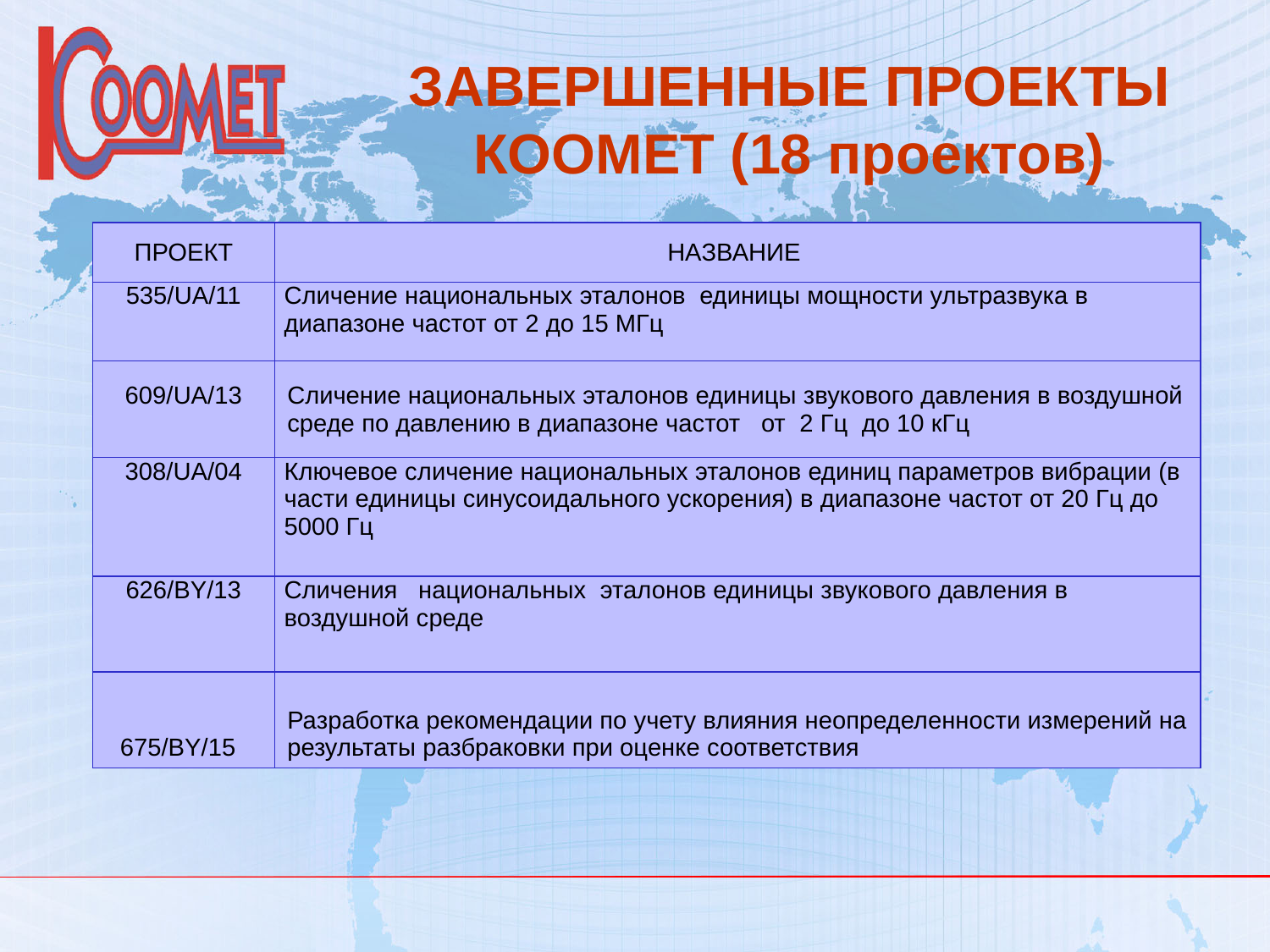

# ЗАВЕРШЕННЫЕ ПРОЕКТЫ КООМЕТ (18 проектов)
| ПРОЕКТ | НАЗВАНИЕ |
| --- | --- |
| 535/UA/11 | Сличение национальных эталонов единицы мощности ультразвука в диапазоне частот от 2 до 15 МГц |
| 609/UA/13 | Сличение национальных эталонов единицы звукового давления в воздушной среде по давлению в диапазоне частот от 2 Гц до 10 кГц |
| 308/UA/04 | Ключевое сличение национальных эталонов единиц параметров вибрации (в части единицы синусоидального ускорения) в диапазоне частот от 20 Гц до 5000 Гц |
| 626/BY/13 | Сличения национальных эталонов единицы звукового давления в воздушной среде |
| 675/BY/15 | Разработка рекомендации по учету влияния неопределенности измерений на результаты разбраковки при оценке соответствия |